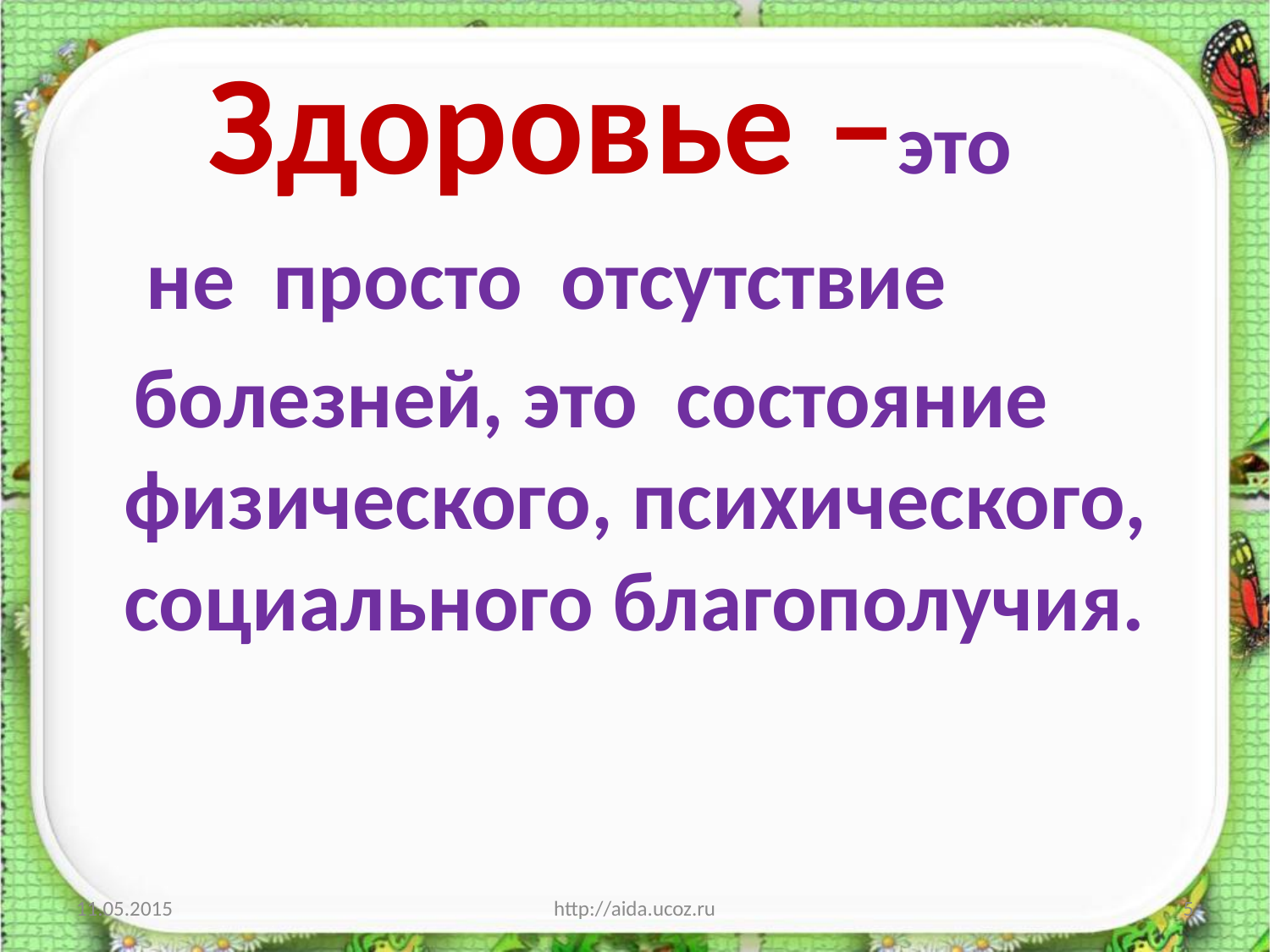

# Здоровье –это
    не  просто  отсутствие
   болезней, это  состояние физического, психического, социального благополучия.
11.05.2015
http://aida.ucoz.ru
5